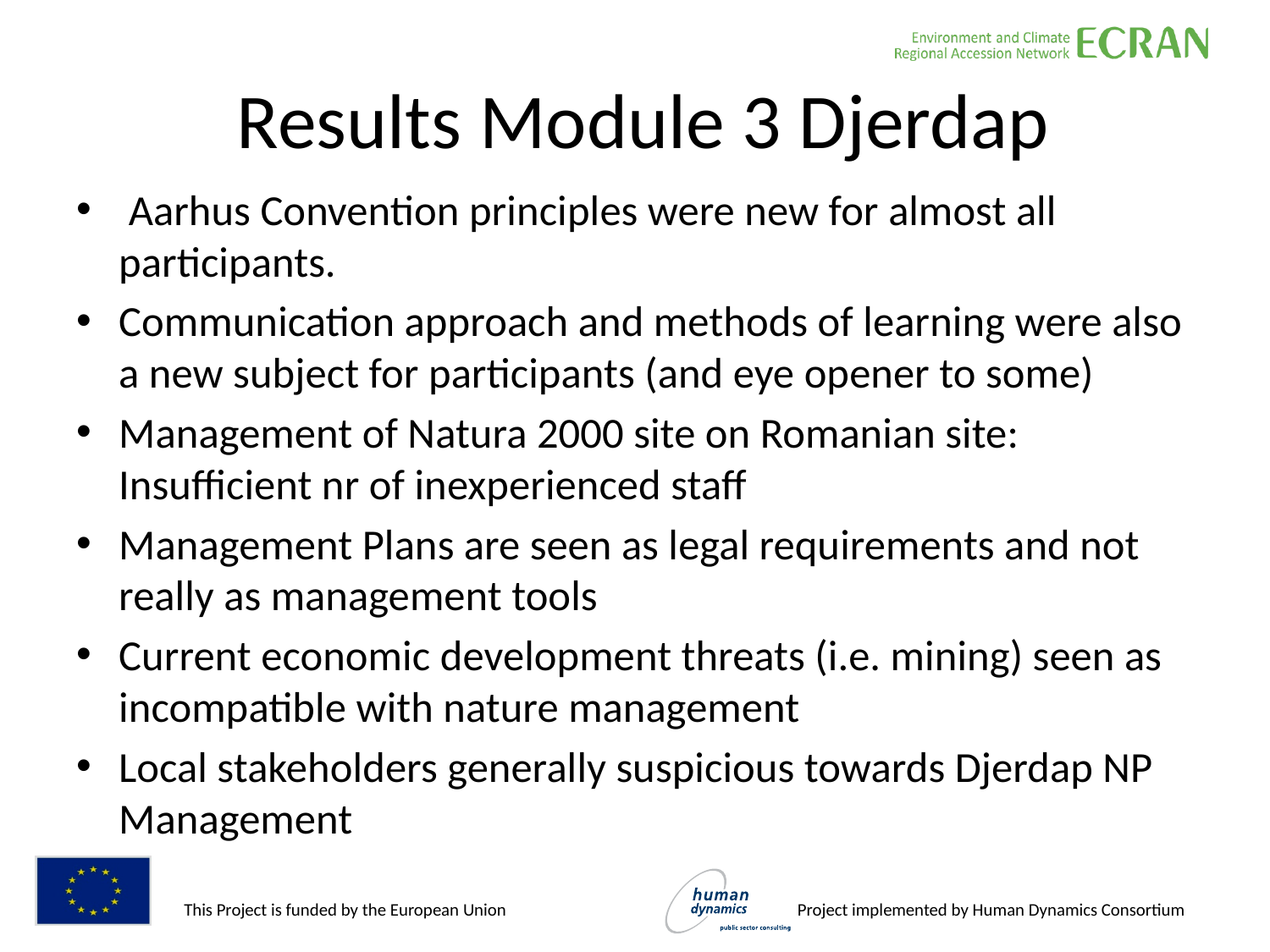

# Results Module 3 Djerdap
 Aarhus Convention principles were new for almost all participants.
Communication approach and methods of learning were also a new subject for participants (and eye opener to some)
Management of Natura 2000 site on Romanian site: Insufficient nr of inexperienced staff
Management Plans are seen as legal requirements and not really as management tools
Current economic development threats (i.e. mining) seen as incompatible with nature management
Local stakeholders generally suspicious towards Djerdap NP Management